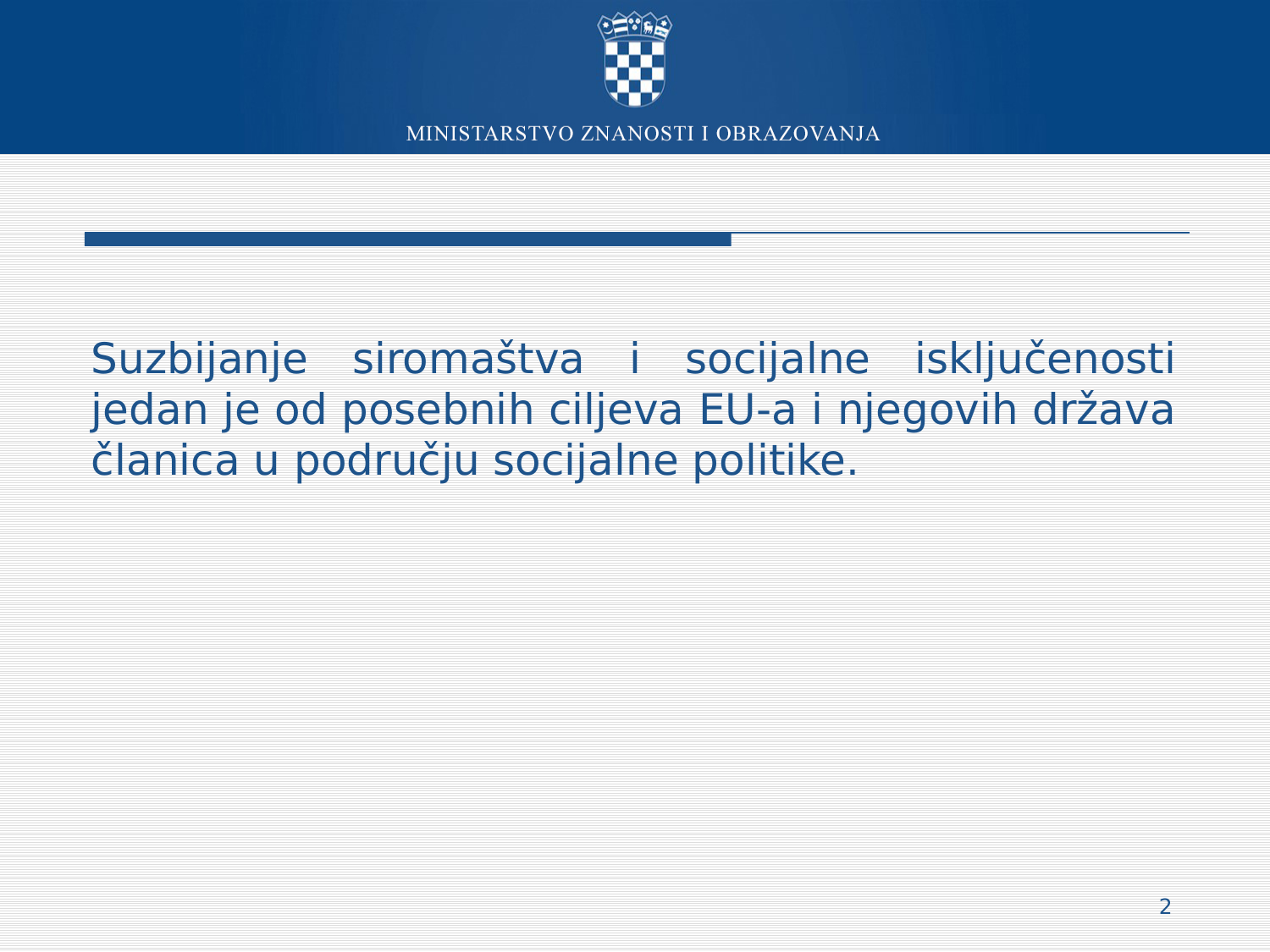

Suzbijanje siromaštva i socijalne isključenosti jedan je od posebnih ciljeva EU-a i njegovih država članica u području socijalne politike.

2